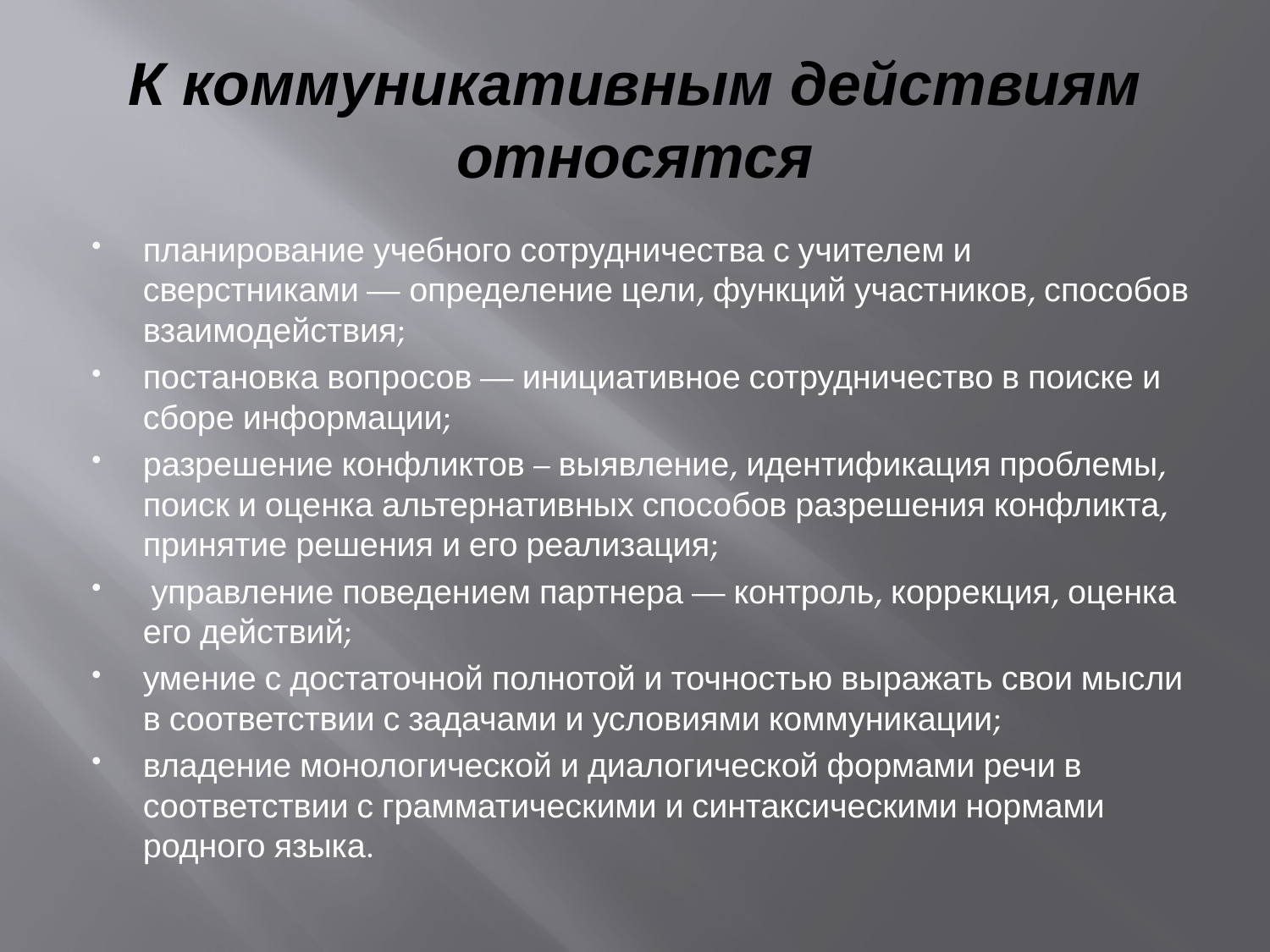

# К коммуникативным действиям относятся
планирование учебного сотрудничества с учителем и сверстниками — определение цели, функций участников, способов взаимодействия;
постановка вопросов — инициативное сотрудничество в поиске и сборе информации;
разрешение конфликтов – выявление, идентификация проблемы, поиск и оценка альтернативных способов разрешения конфликта, принятие решения и его реализация;
 управление поведением партнера — контроль, коррекция, оценка его действий;
умение с достаточной полнотой и точностью выражать свои мысли в соответствии с задачами и условиями коммуникации;
владение монологической и диалогической формами речи в соответствии с грамматическими и синтаксическими нормами родного языка.